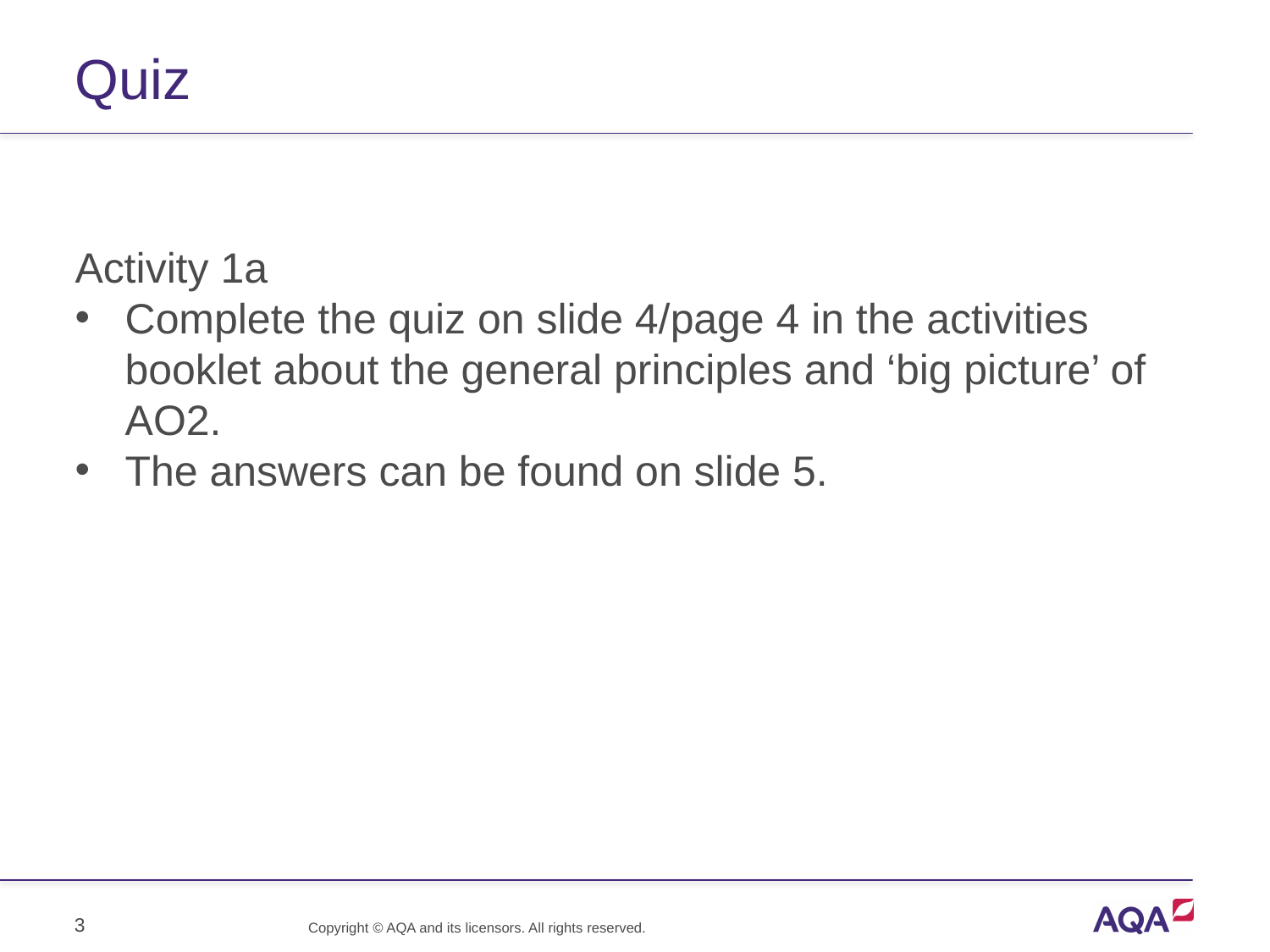

# Quiz
Activity 1a
Complete the quiz on slide 4/page 4 in the activities booklet about the general principles and ‘big picture’ of AO2.
The answers can be found on slide 5.

3
Copyright © AQA and its licensors. All rights reserved.